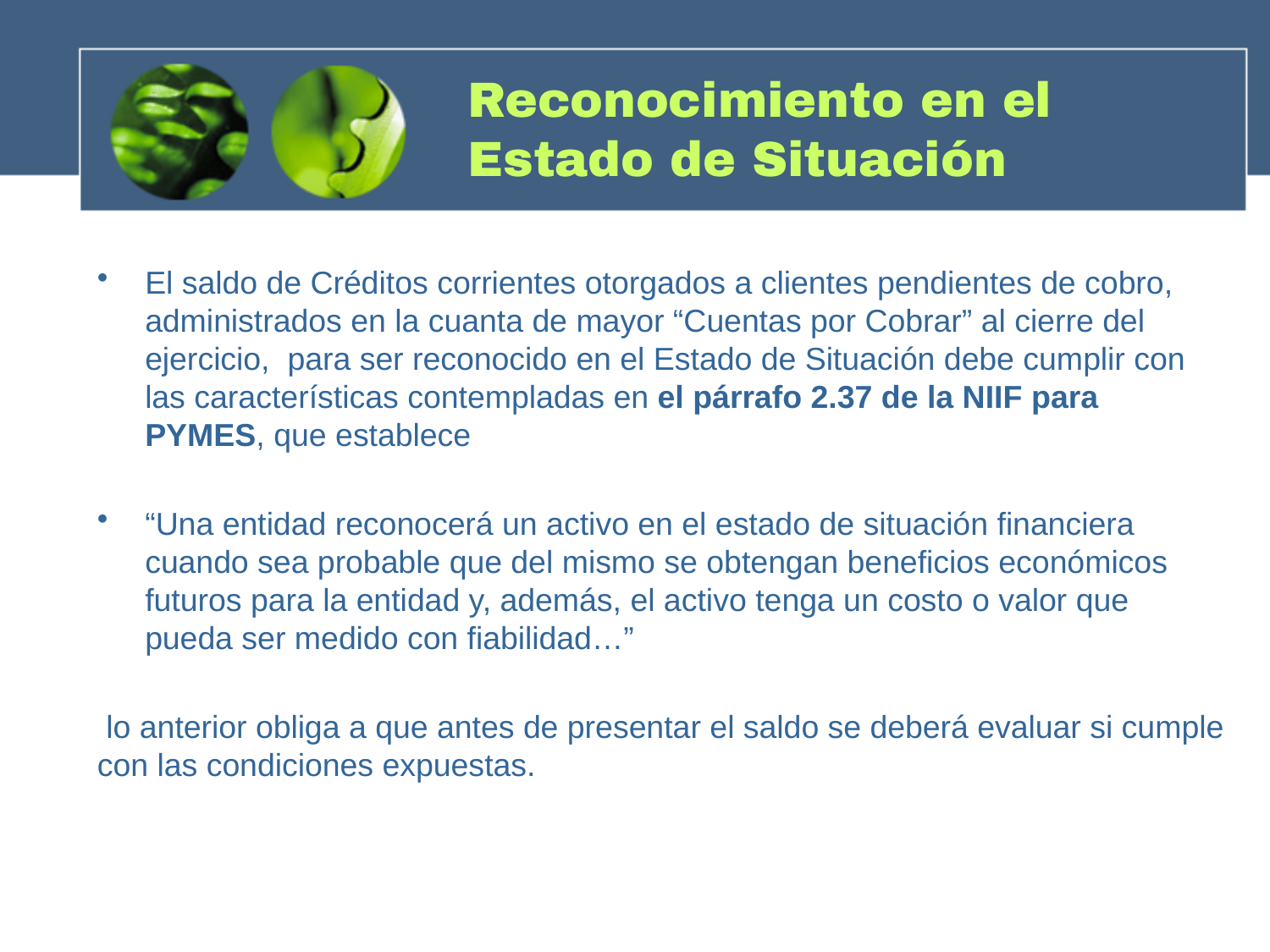

# Reconocimiento en el Estado de Situación
El saldo de Créditos corrientes otorgados a clientes pendientes de cobro, administrados en la cuanta de mayor “Cuentas por Cobrar” al cierre del ejercicio,  para ser reconocido en el Estado de Situación debe cumplir con las características contempladas en el párrafo 2.37 de la NIIF para PYMES, que establece

“Una entidad reconocerá un activo en el estado de situación financiera cuando sea probable que del mismo se obtengan beneficios económicos futuros para la entidad y, además, el activo tenga un costo o valor que pueda ser medido con fiabilidad…”

 lo anterior obliga a que antes de presentar el saldo se deberá evaluar si cumple con las condiciones expuestas.